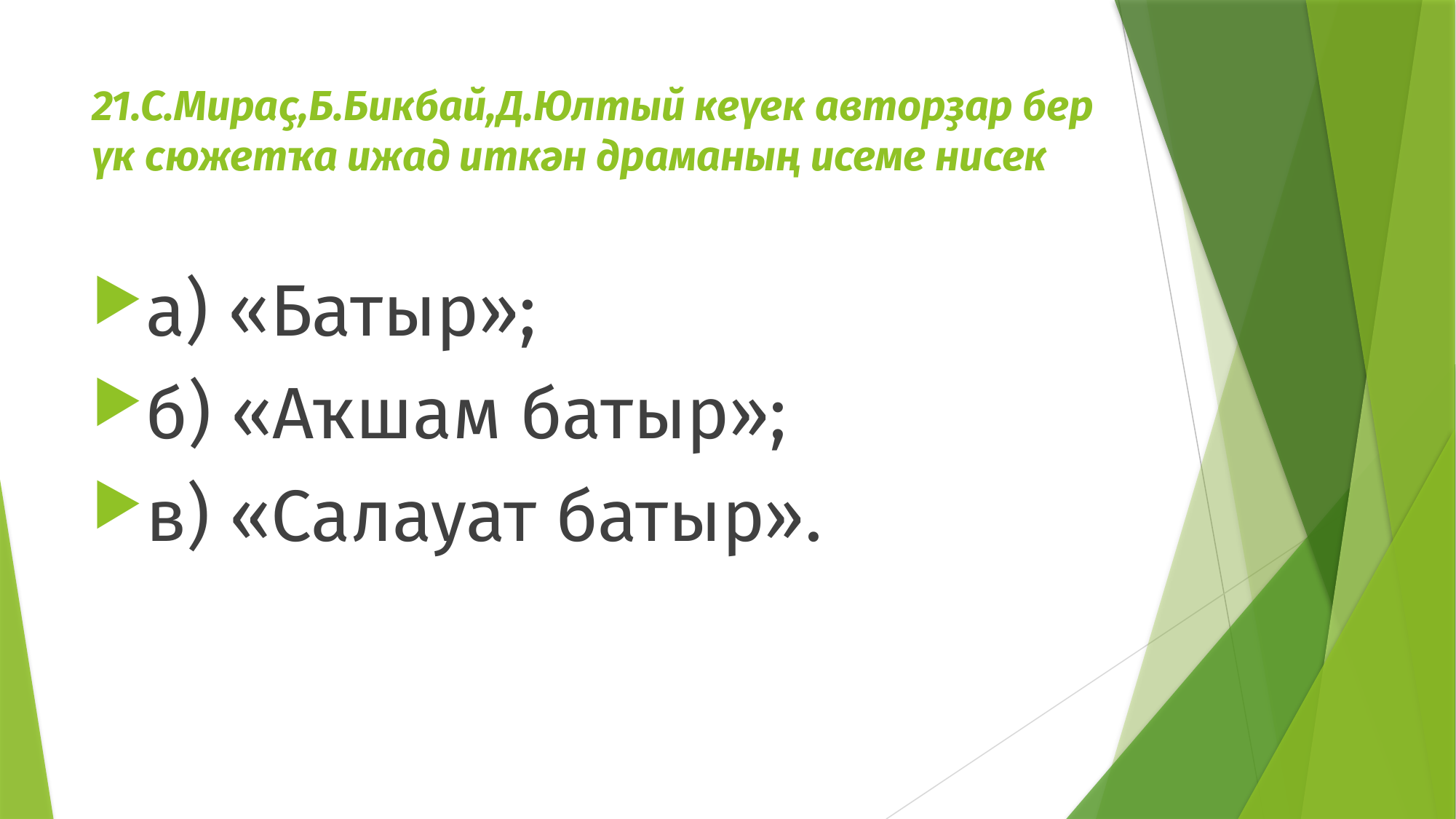

# 21.С.Мираҫ,Б.Бикбай,Д.Юлтый кеүек авторҙар бер үк сюжетҡа ижад иткән драманың исеме нисек
а) «Батыр»;
б) «Аҡшам батыр»;
в) «Салауат батыр».